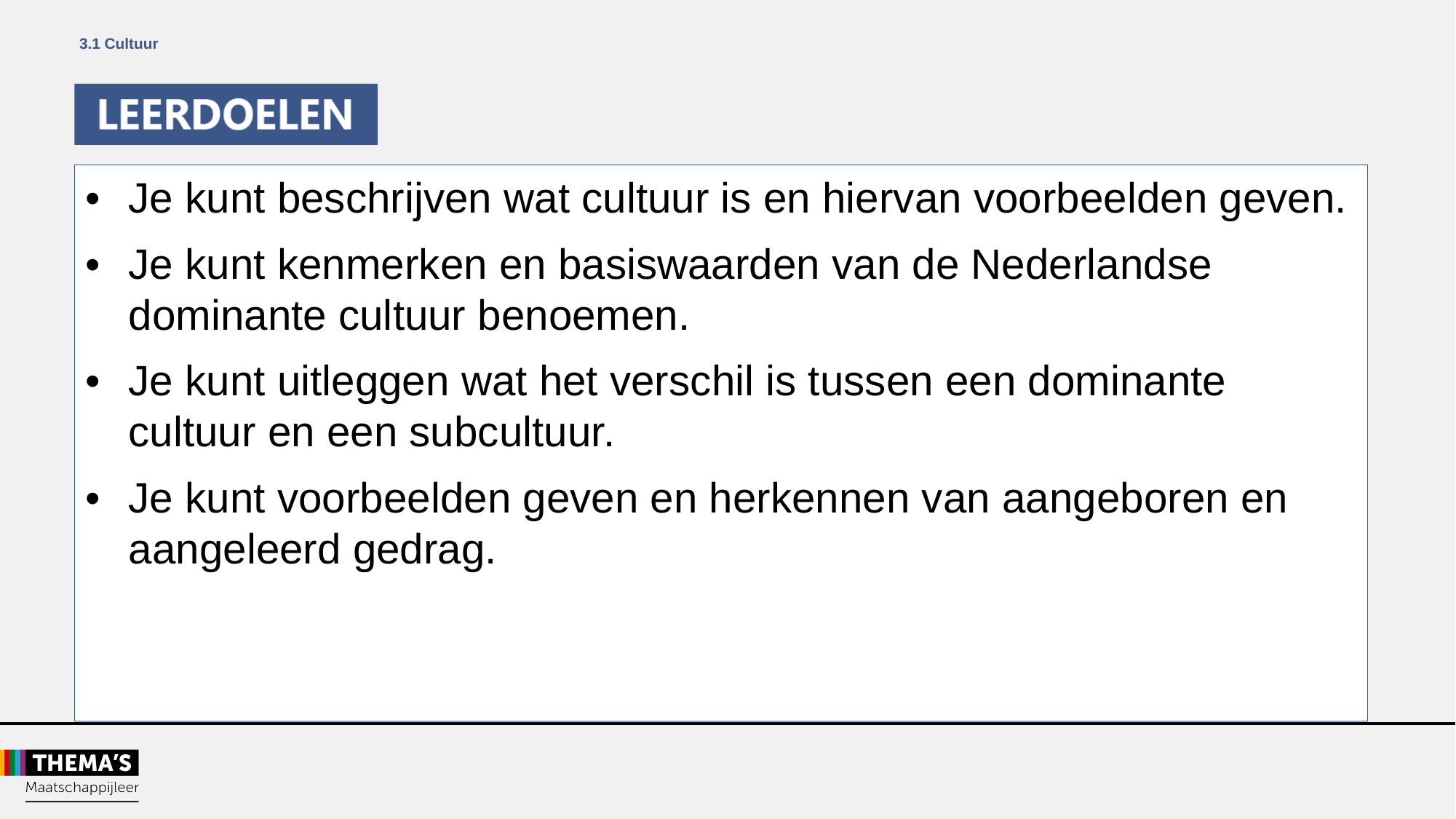

3.1 Cultuur
•	Je kunt beschrijven wat cultuur is en hiervan voorbeelden geven.
•	Je kunt kenmerken en basiswaarden van de Nederlandse dominante cultuur benoemen.
•	Je kunt uitleggen wat het verschil is tussen een dominante cultuur en een subcultuur.
•	Je kunt voorbeelden geven en herkennen van aangeboren en aangeleerd gedrag.